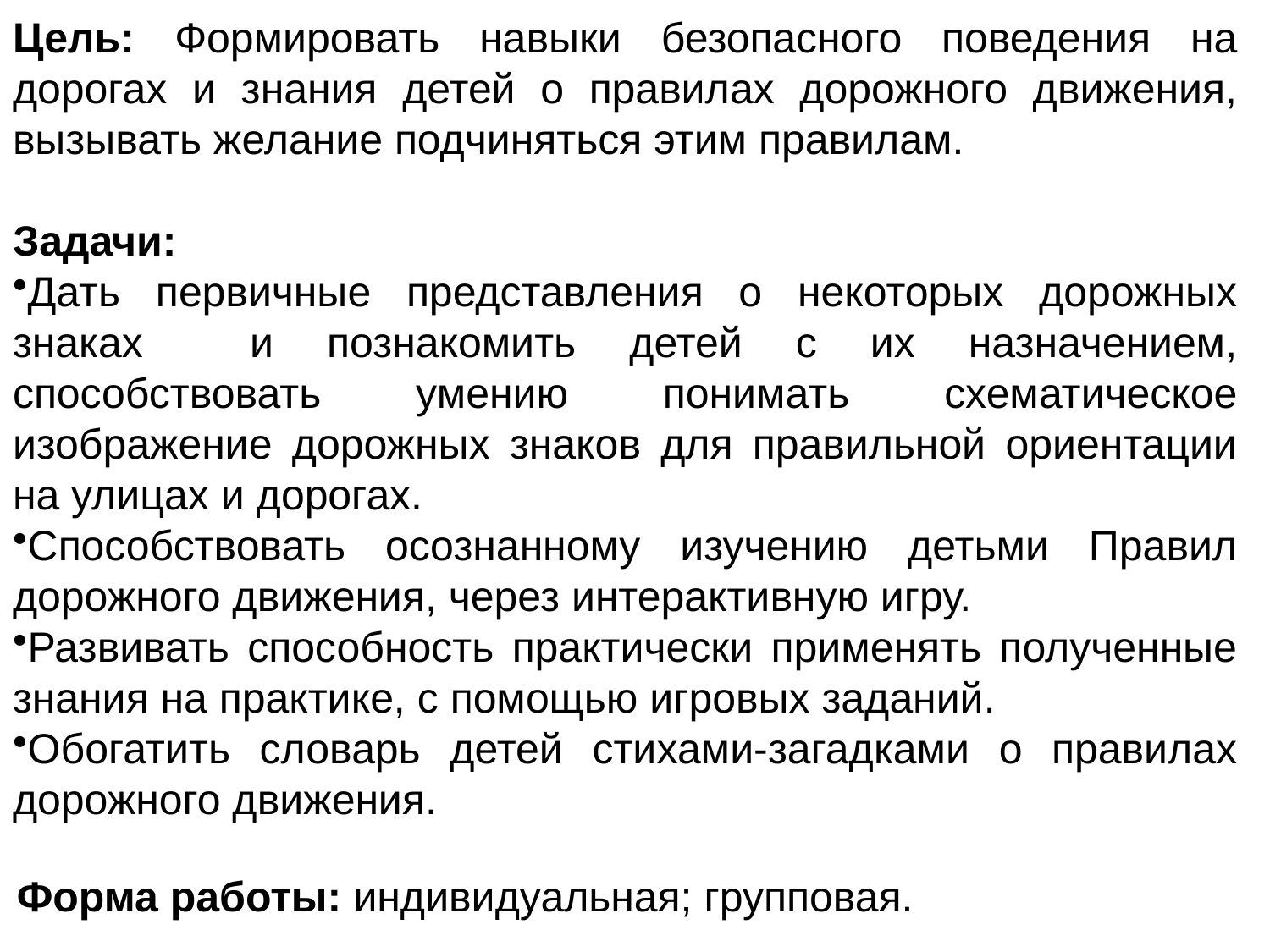

Цель: Формировать навыки безопасного поведения на дорогах и знания детей о правилах дорожного движения, вызывать желание подчиняться этим правилам.

Задачи:
Дать первичные представления о некоторых дорожных знаках  и познакомить детей с их назначением, способствовать умению понимать схематическое изображение дорожных знаков для правильной ориентации на улицах и дорогах.
Способствовать осознанному изучению детьми Правил дорожного движения, через интерактивную игру.
Развивать способность практически применять полученные знания на практике, с помощью игровых заданий.
Обогатить словарь детей стихами-загадками о правилах дорожного движения.
Форма работы: индивидуальная; групповая.